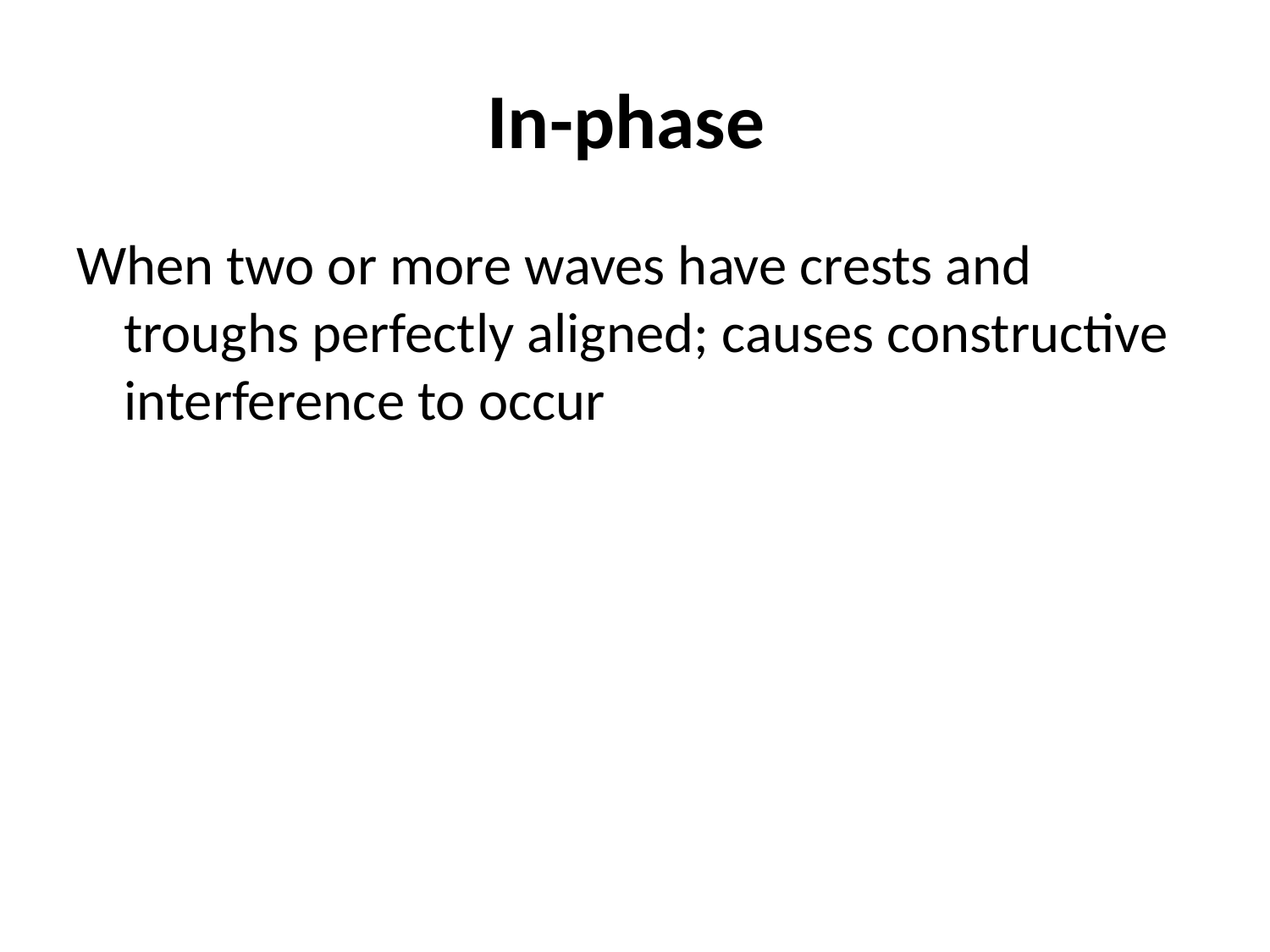

# In-phase
When two or more waves have crests and troughs perfectly aligned; causes constructive interference to occur